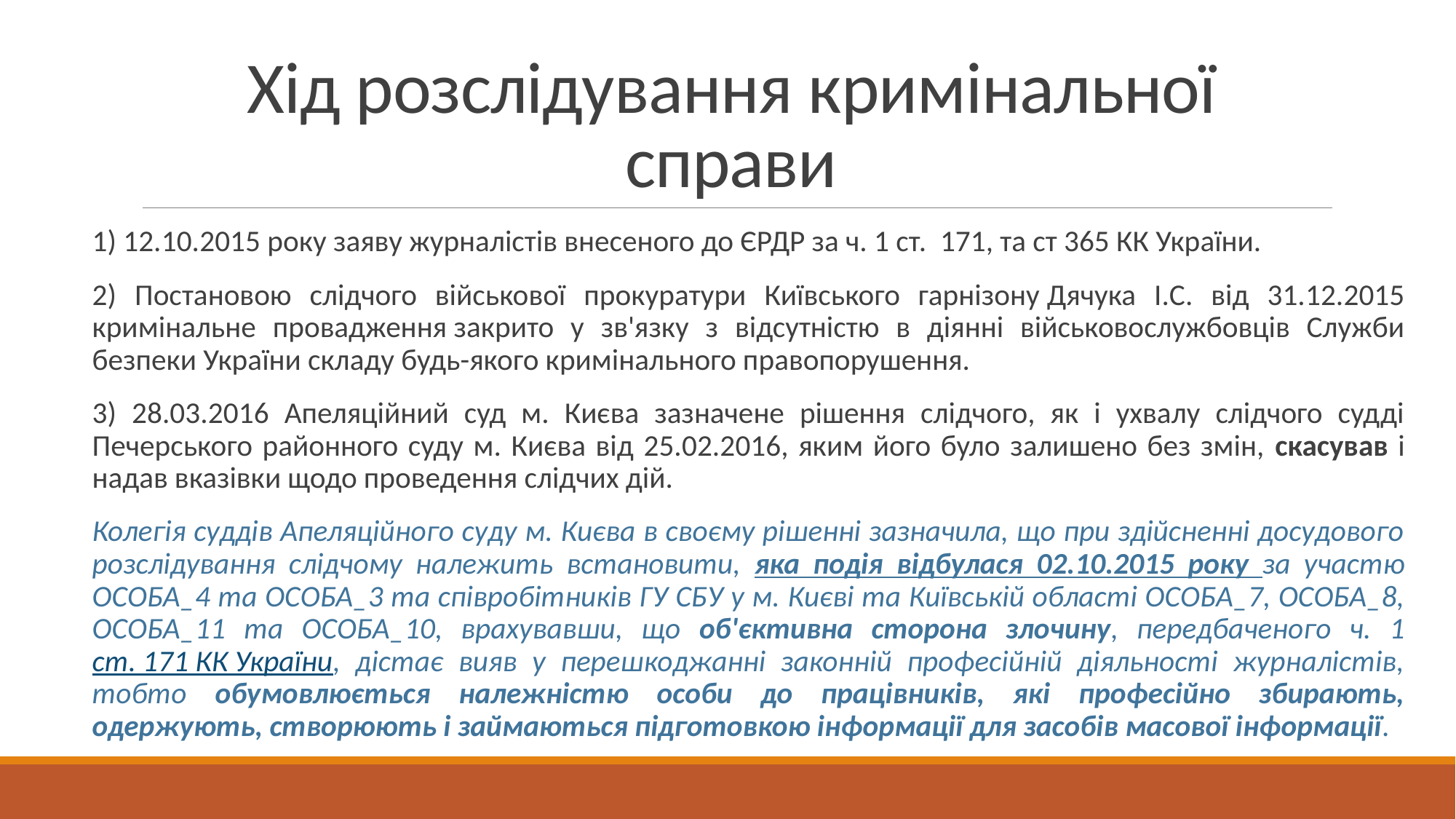

# Хід розслідування кримінальної справи
1) 12.10.2015 року заяву журналістів внесеного до ЄРДР за ч. 1 ст.  171, та ст 365 КК України.
2) Постановою слідчого військової прокуратури Київського гарнізону Дячука І.С. від 31.12.2015 кримінальне провадження закрито у зв'язку з відсутністю в діянні військовослужбовців Служби безпеки України складу будь-якого кримінального правопорушення.
3) 28.03.2016 Апеляційний суд м. Києва зазначене рішення слідчого, як і ухвалу слідчого судді Печерського районного суду м. Києва від 25.02.2016, яким його було залишено без змін, скасував і надав вказівки щодо проведення слідчих дій.
Колегія суддів Апеляційного суду м. Києва в своєму рішенні зазначила, що при здійсненні досудового розслідування слідчому належить встановити, яка подія відбулася 02.10.2015 року за участю ОСОБА_4 та ОСОБА_3 та співробітників ГУ СБУ у м. Києві та Київській області ОСОБА_7, ОСОБА_8, ОСОБА_11 та ОСОБА_10, врахувавши, що об'єктивна сторона злочину, передбаченого ч. 1 ст. 171 КК України, дістає вияв у перешкоджанні законній професійній діяльності журналістів, тобто обумовлюється належністю особи до працівників, які професійно збирають, одержують, створюють і займаються підготовкою інформації для засобів масової інформації.